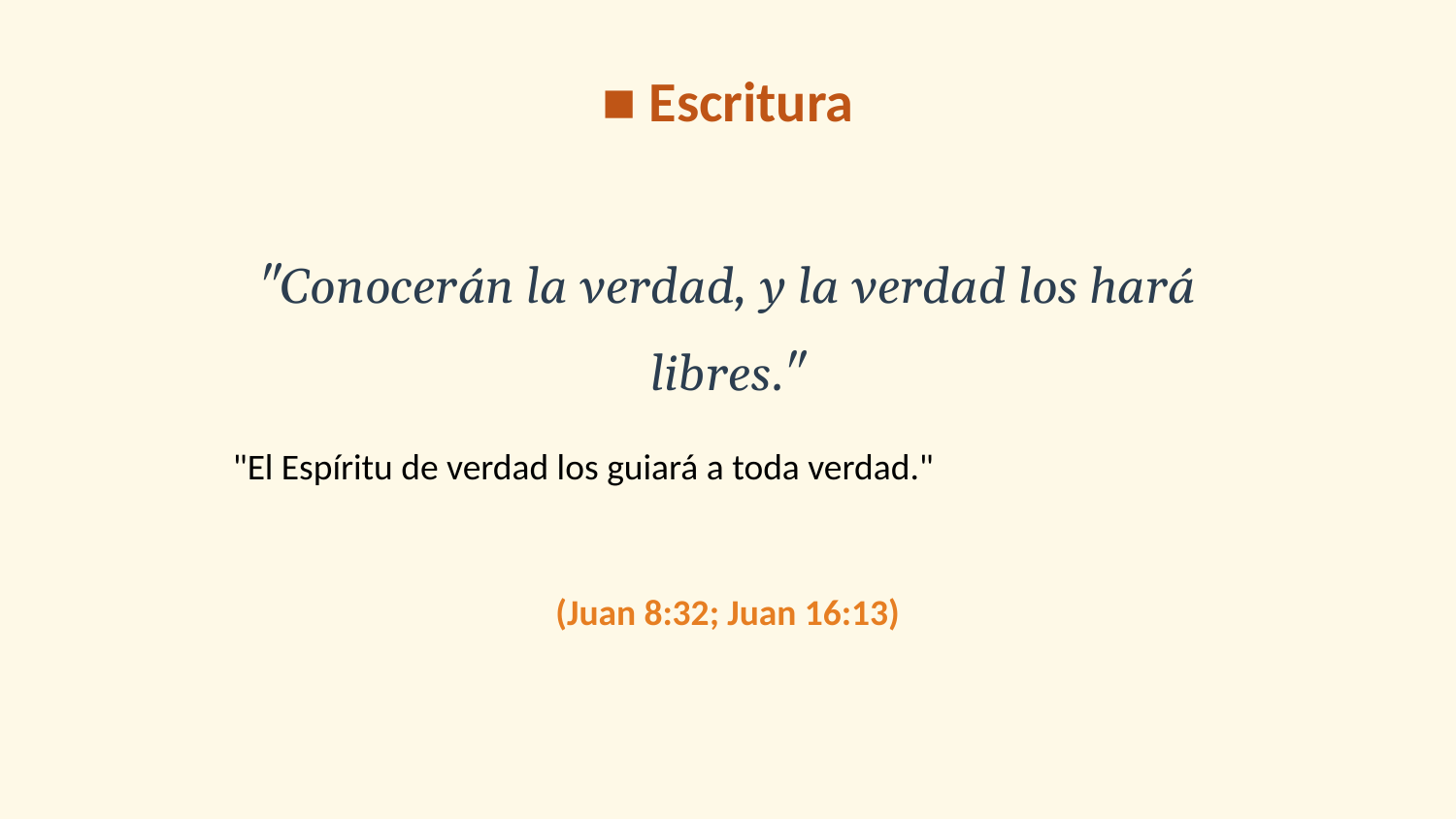

■ Escritura
"Conocerán la verdad, y la verdad los hará libres."

"El Espíritu de verdad los guiará a toda verdad."
(Juan 8:32; Juan 16:13)